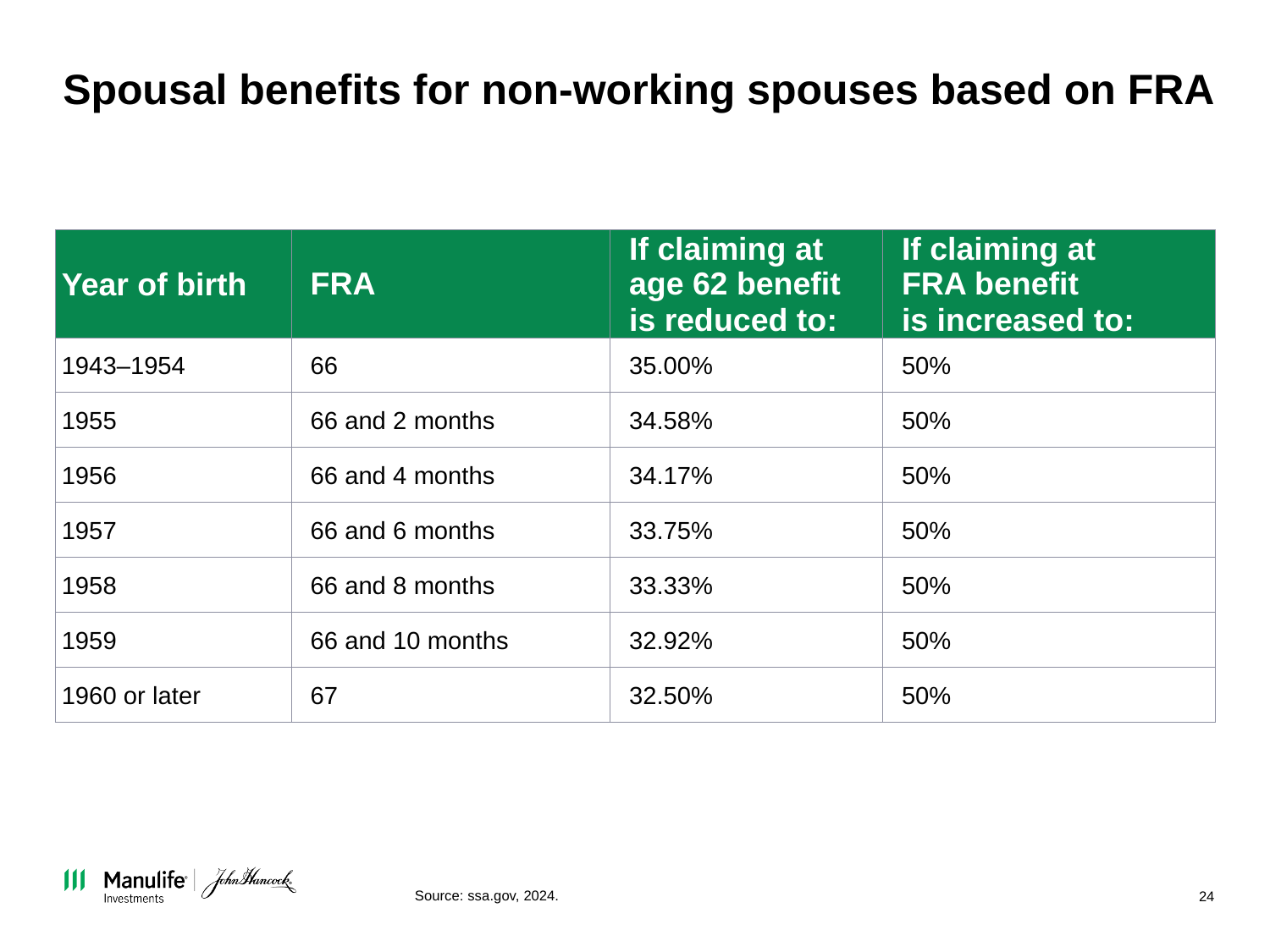

# Spousal benefits for non-working spouses based on FRA
| Year of birth | FRA | If claiming at age 62 benefit is reduced to: | If claiming at FRA benefit is increased to: |
| --- | --- | --- | --- |
| 1943–1954 | 66 | 35.00% | 50% |
| 1955 | 66 and 2 months | 34.58% | 50% |
| 1956 | 66 and 4 months | 34.17% | 50% |
| 1957 | 66 and 6 months | 33.75% | 50% |
| 1958 | 66 and 8 months | 33.33% | 50% |
| 1959 | 66 and 10 months | 32.92% | 50% |
| 1960 or later | 67 | 32.50% | 50% |
Source: ssa.gov, 2024.
24